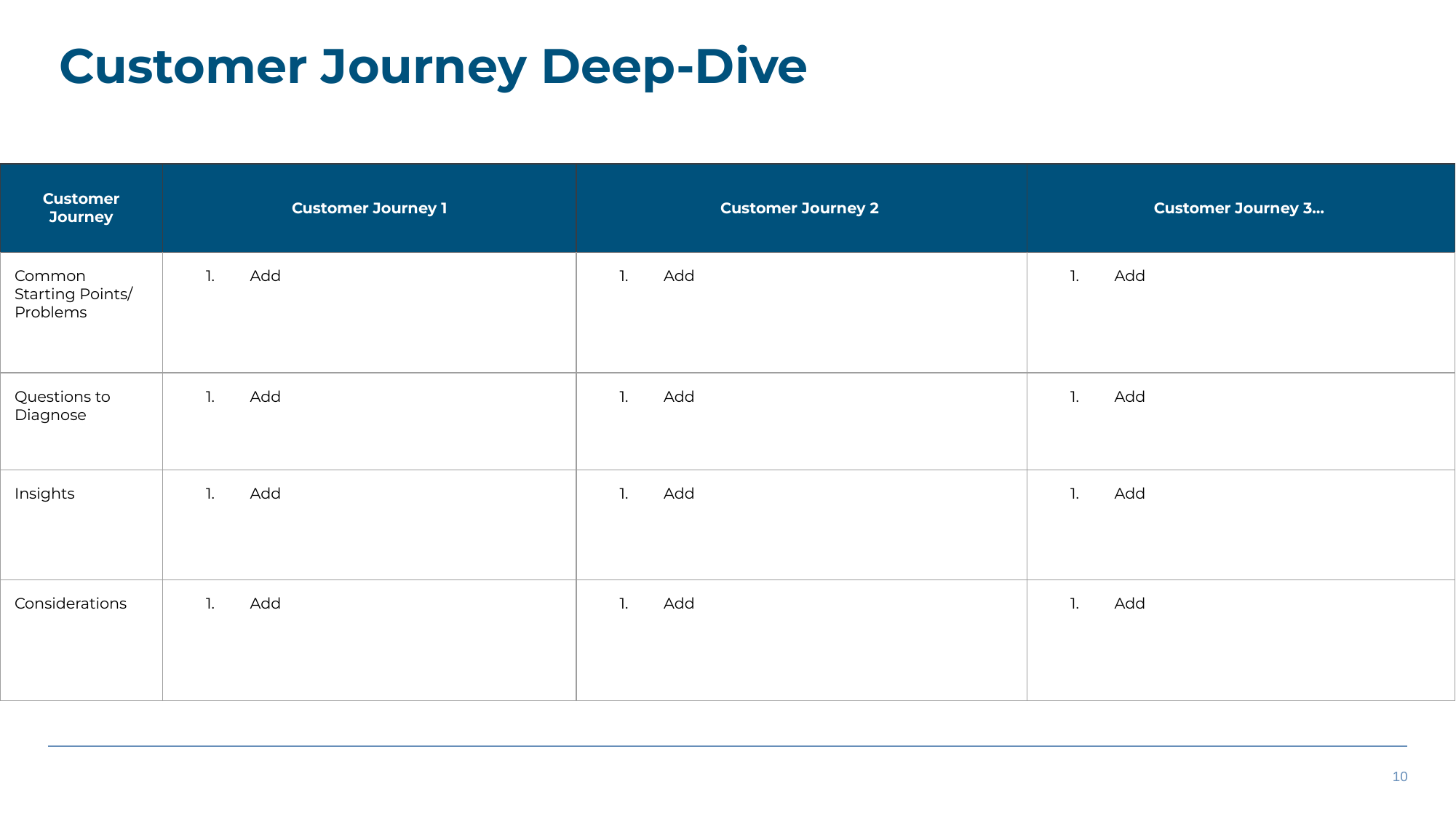

# Customer Journey Deep-Dive
| Customer Journey | Customer Journey 1 | Customer Journey 2 | Customer Journey 3… |
| --- | --- | --- | --- |
| Common Starting Points/ Problems | Add | Add | Add |
| Questions to Diagnose | Add | Add | Add |
| Insights | Add | Add | Add |
| Considerations | Add | Add | Add |